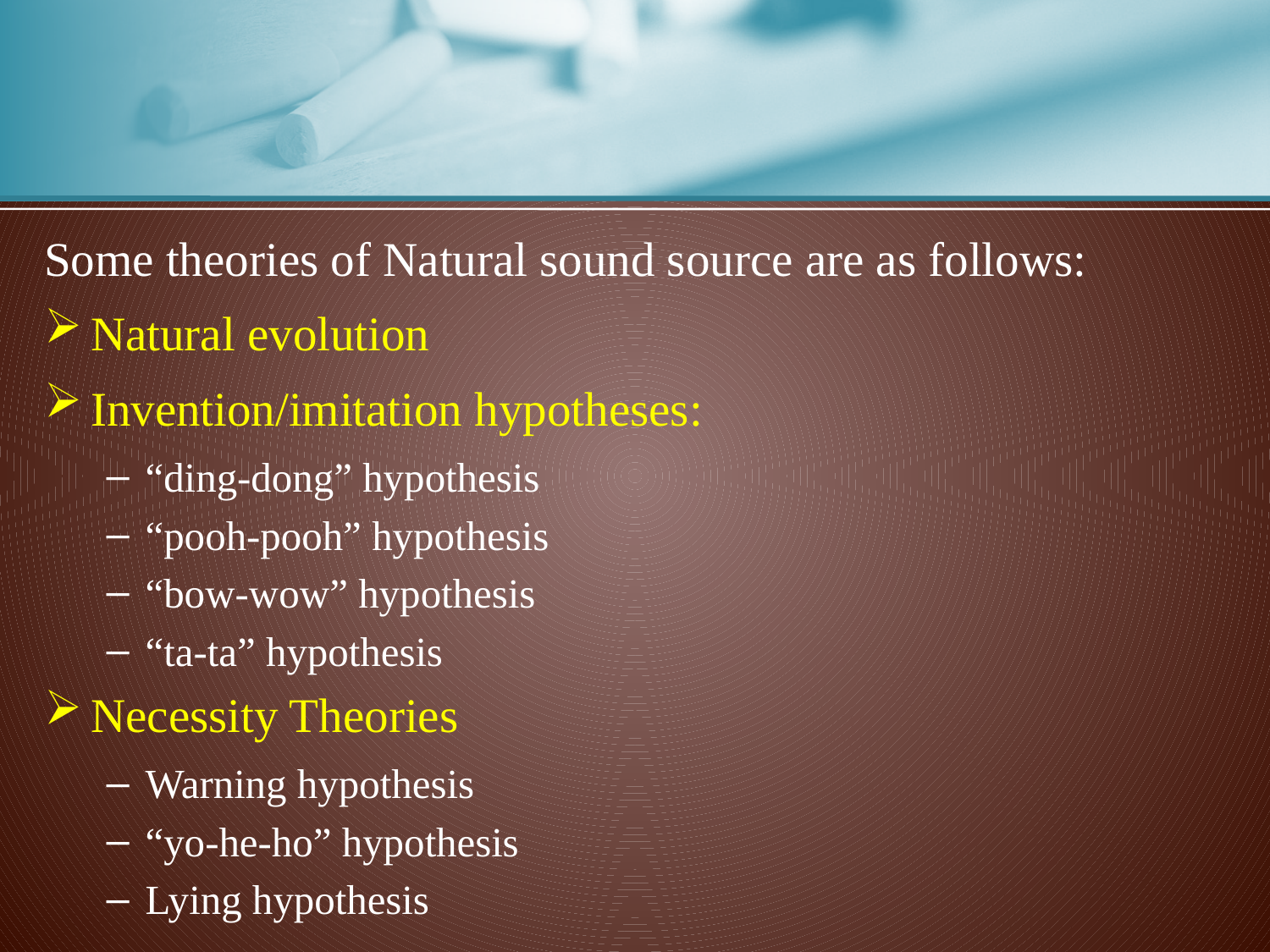

Some theories of Natural sound source are as follows:
Natural evolution
Invention/imitation hypotheses:
“ding-dong” hypothesis
“pooh-pooh” hypothesis
“bow-wow” hypothesis
“ta-ta” hypothesis
Necessity Theories
Warning hypothesis
“yo-he-ho” hypothesis
Lying hypothesis